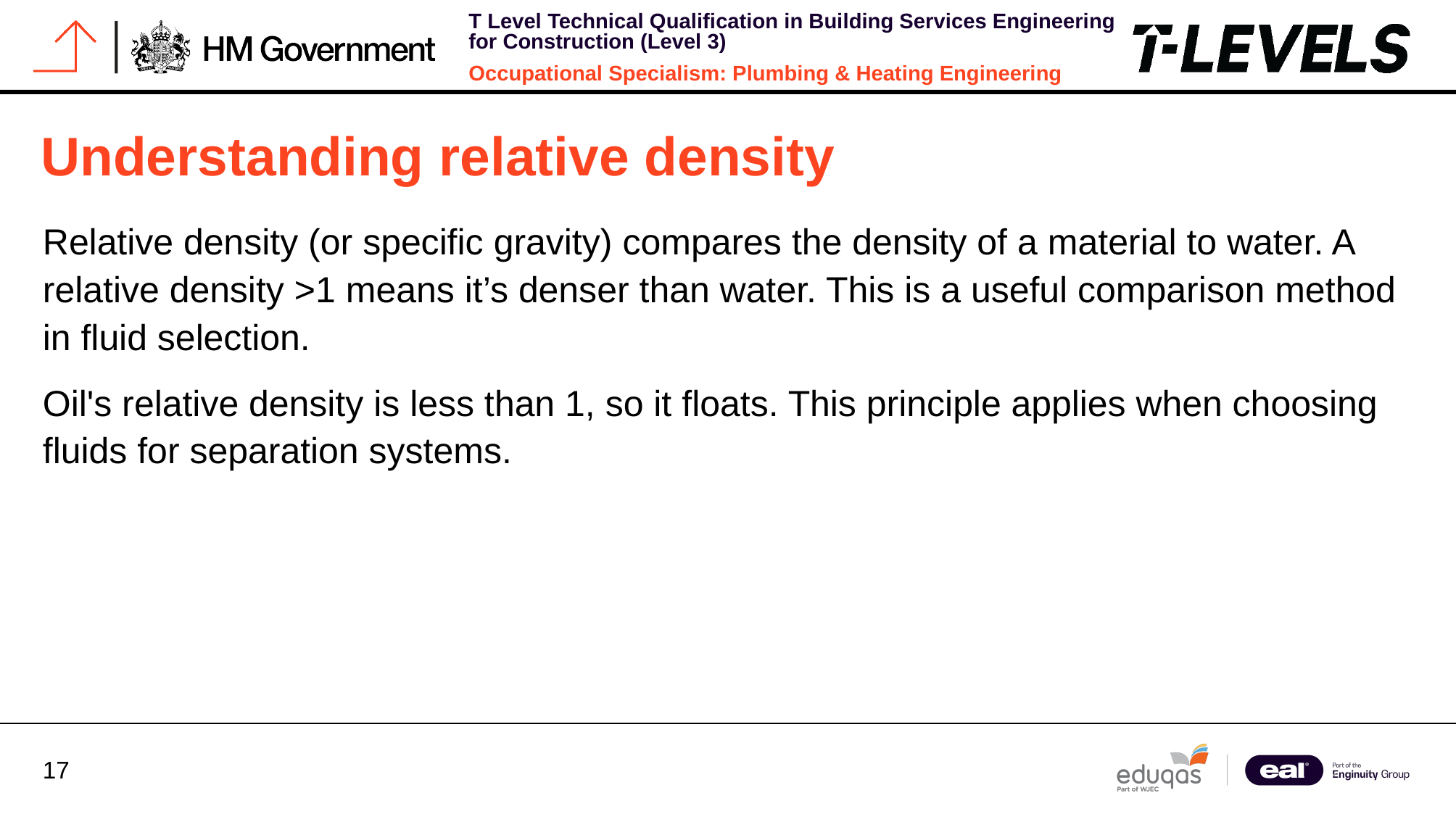

# Understanding relative density
Relative density (or specific gravity) compares the density of a material to water. A relative density >1 means it’s denser than water. This is a useful comparison method in fluid selection.
Oil's relative density is less than 1, so it floats. This principle applies when choosing fluids for separation systems.